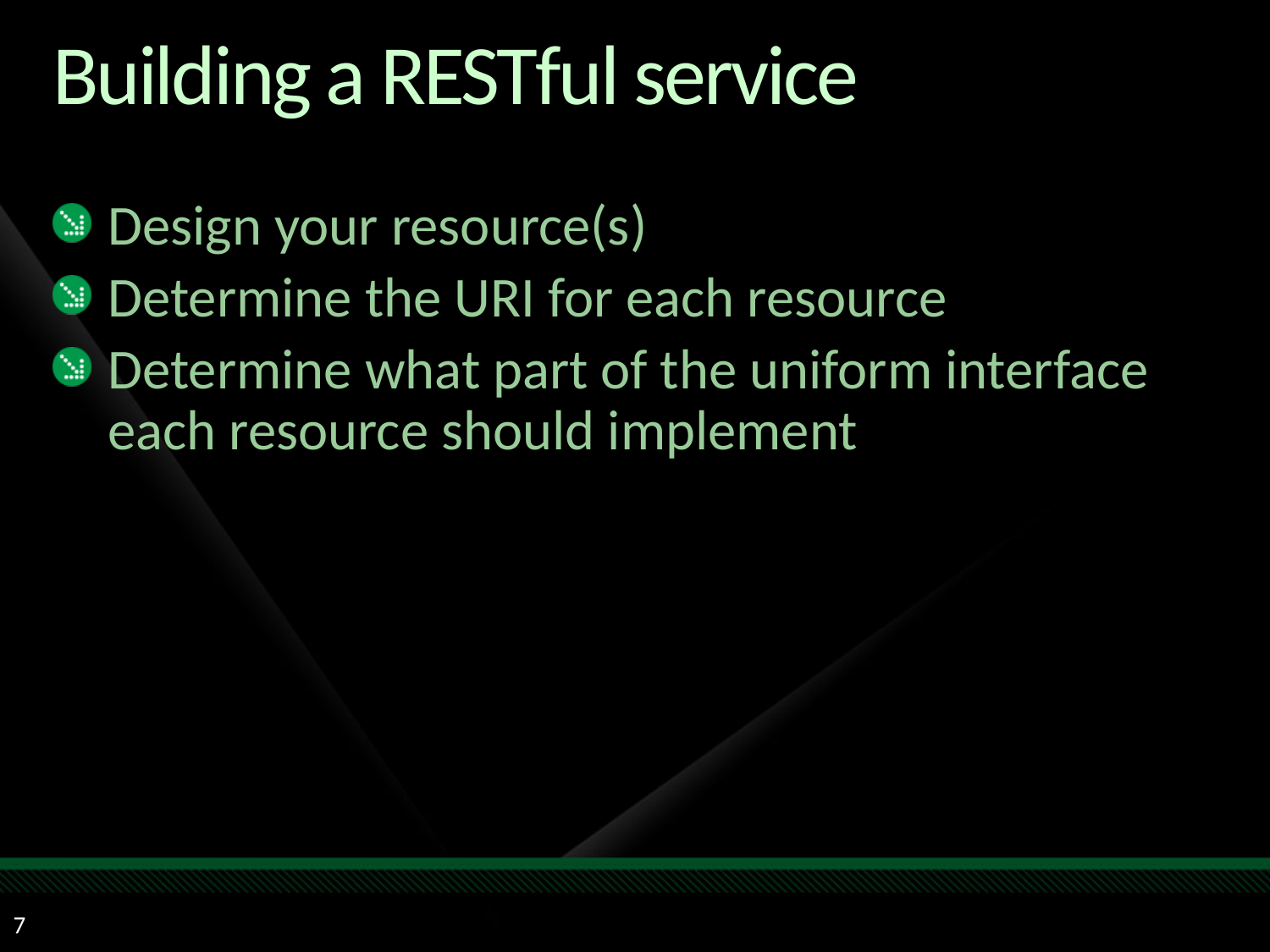

# Building a RESTful service
Design your resource(s)
Determine the URI for each resource
Determine what part of the uniform interface each resource should implement